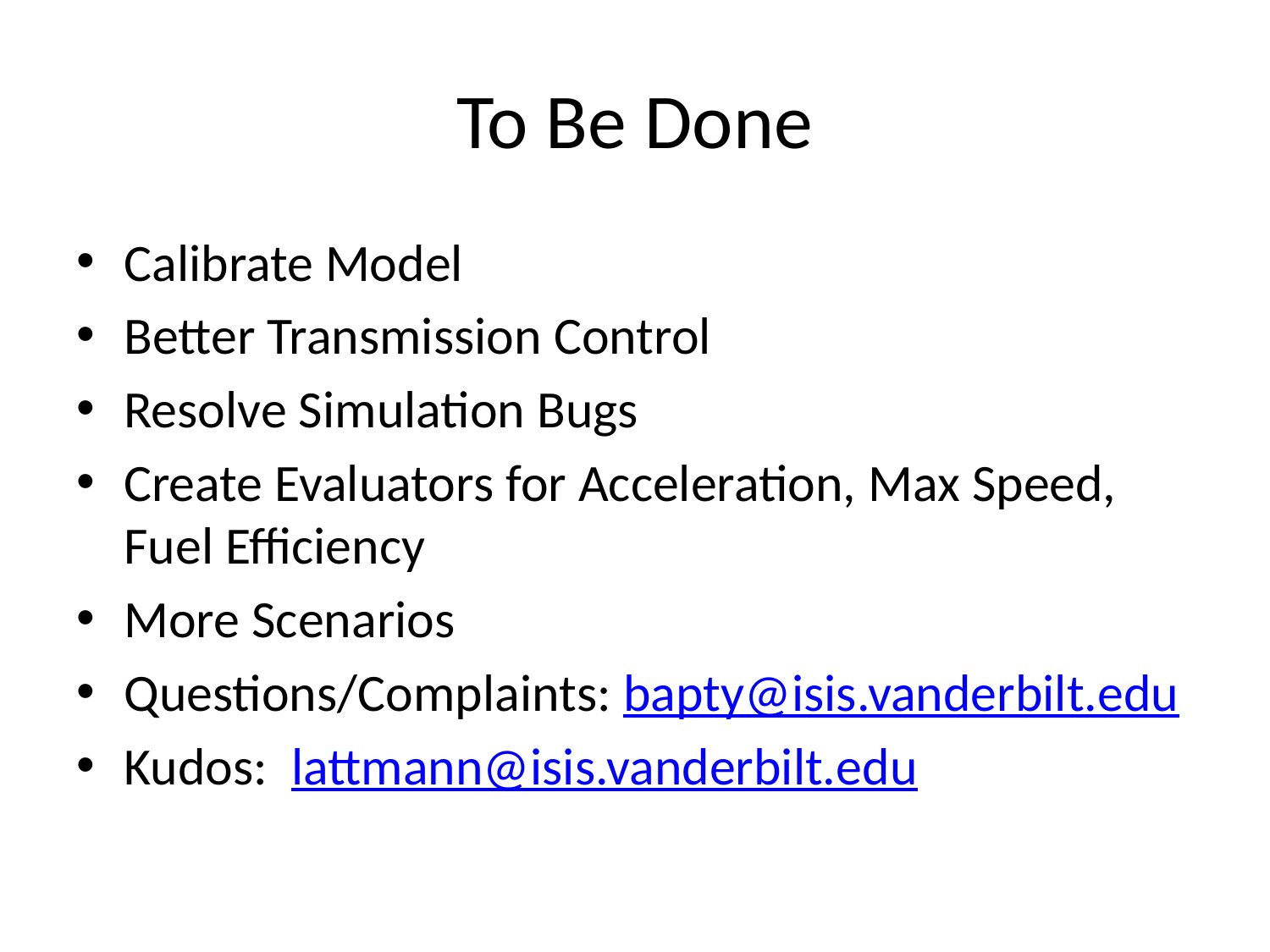

# To Be Done
Calibrate Model
Better Transmission Control
Resolve Simulation Bugs
Create Evaluators for Acceleration, Max Speed, Fuel Efficiency
More Scenarios
Questions/Complaints: bapty@isis.vanderbilt.edu
Kudos:  lattmann@isis.vanderbilt.edu